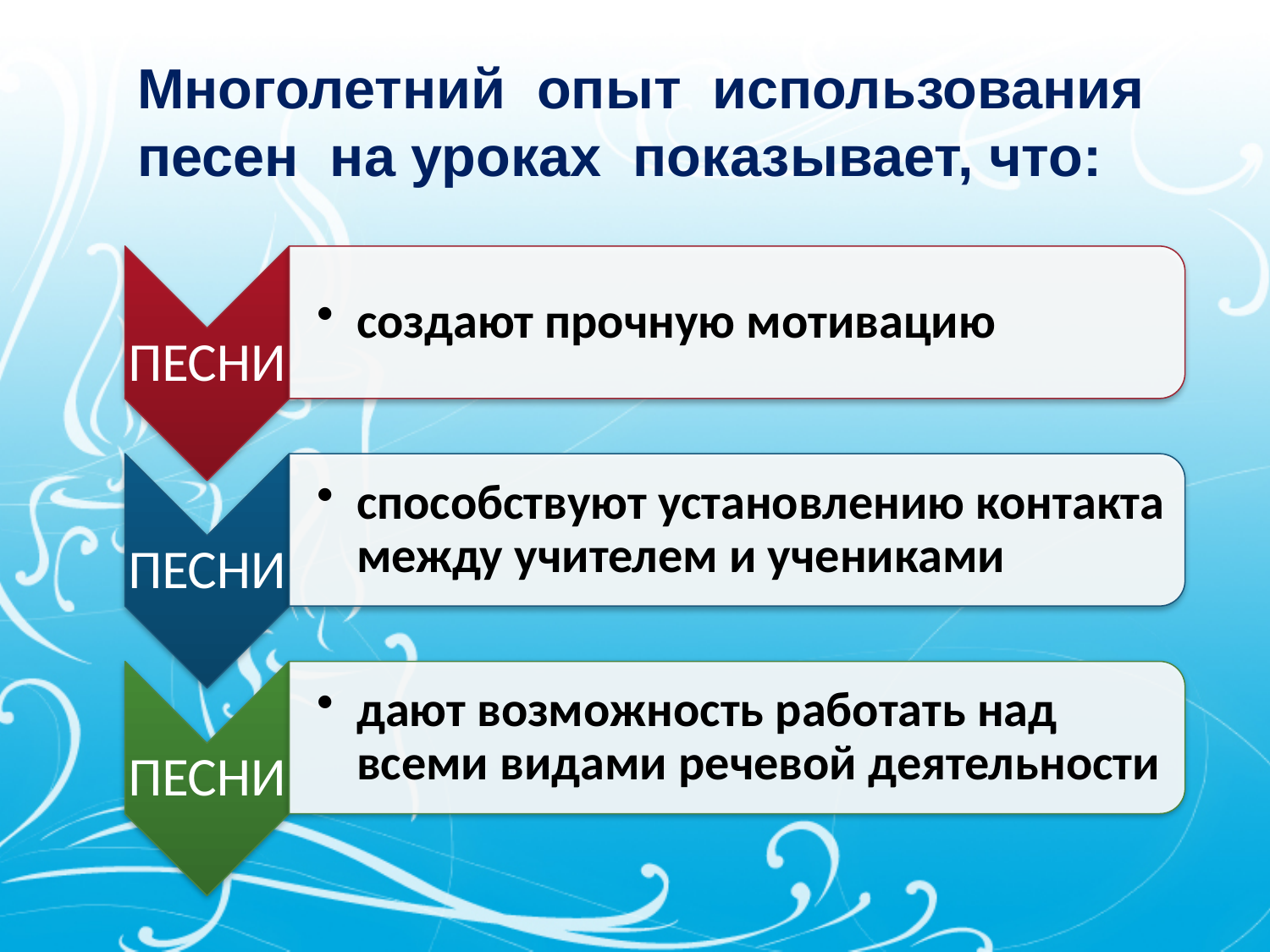

#
Многолетний  опыт  использования  песен  на уроках  показывает, что:
ПЕСНИ
cоздают прочную мотивацию
ПЕСНИ
способствуют установлению контакта между учителем и учениками
ПЕСНИ
дают возможность работать над всеми видами речевой деятельности